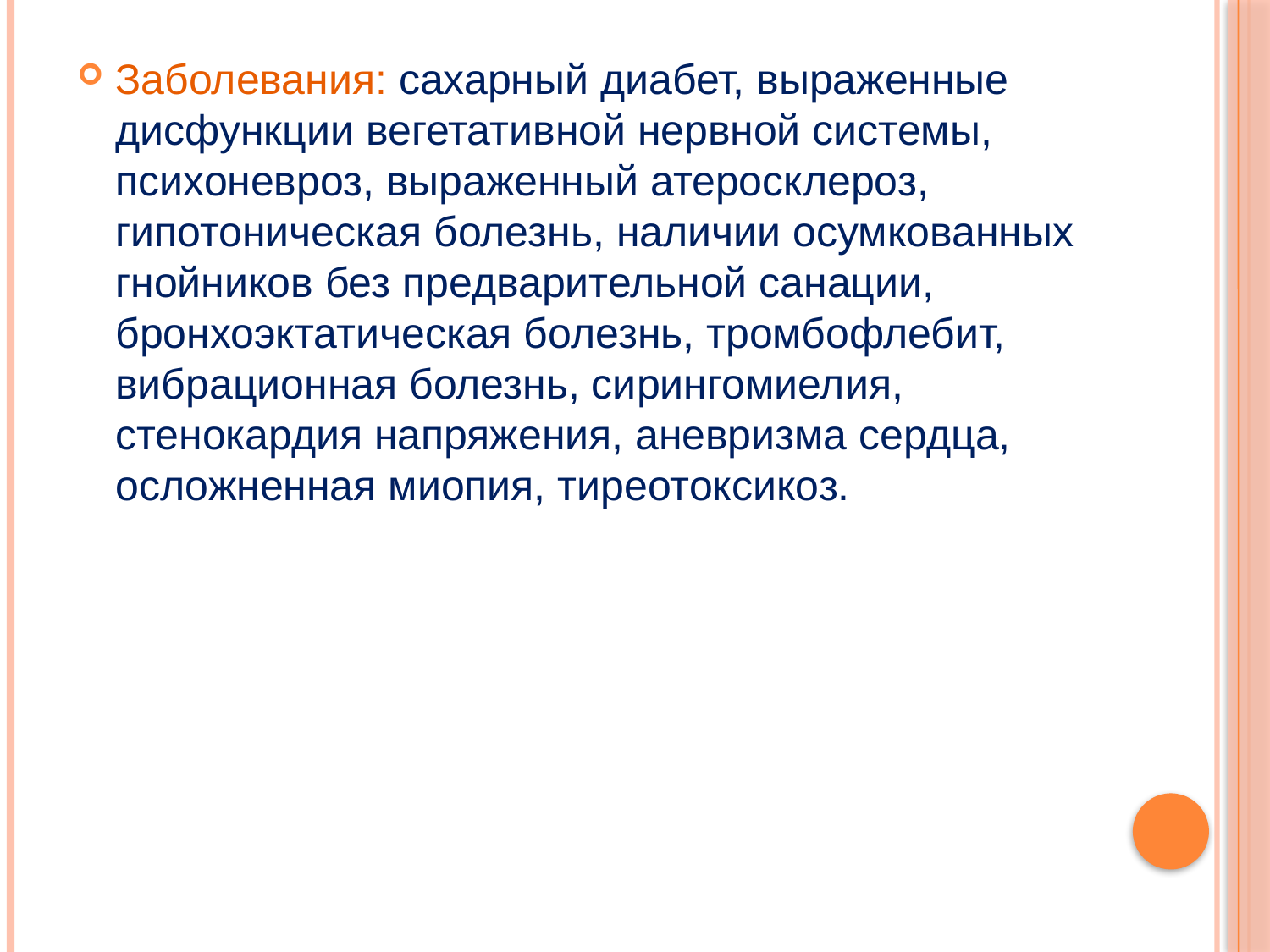

Заболевания: сахарный диабет, выраженные дисфункции вегетативной нервной системы, психоневроз, выраженный атеросклероз, гипотоническая болезнь, наличии осумкованных гнойников без предварительной санации, бронхоэктатическая болезнь, тромбофлебит, вибрационная болезнь, сирингомиелия, стенокардия напряжения, аневризма сердца, осложненная миопия, тиреотоксикоз.